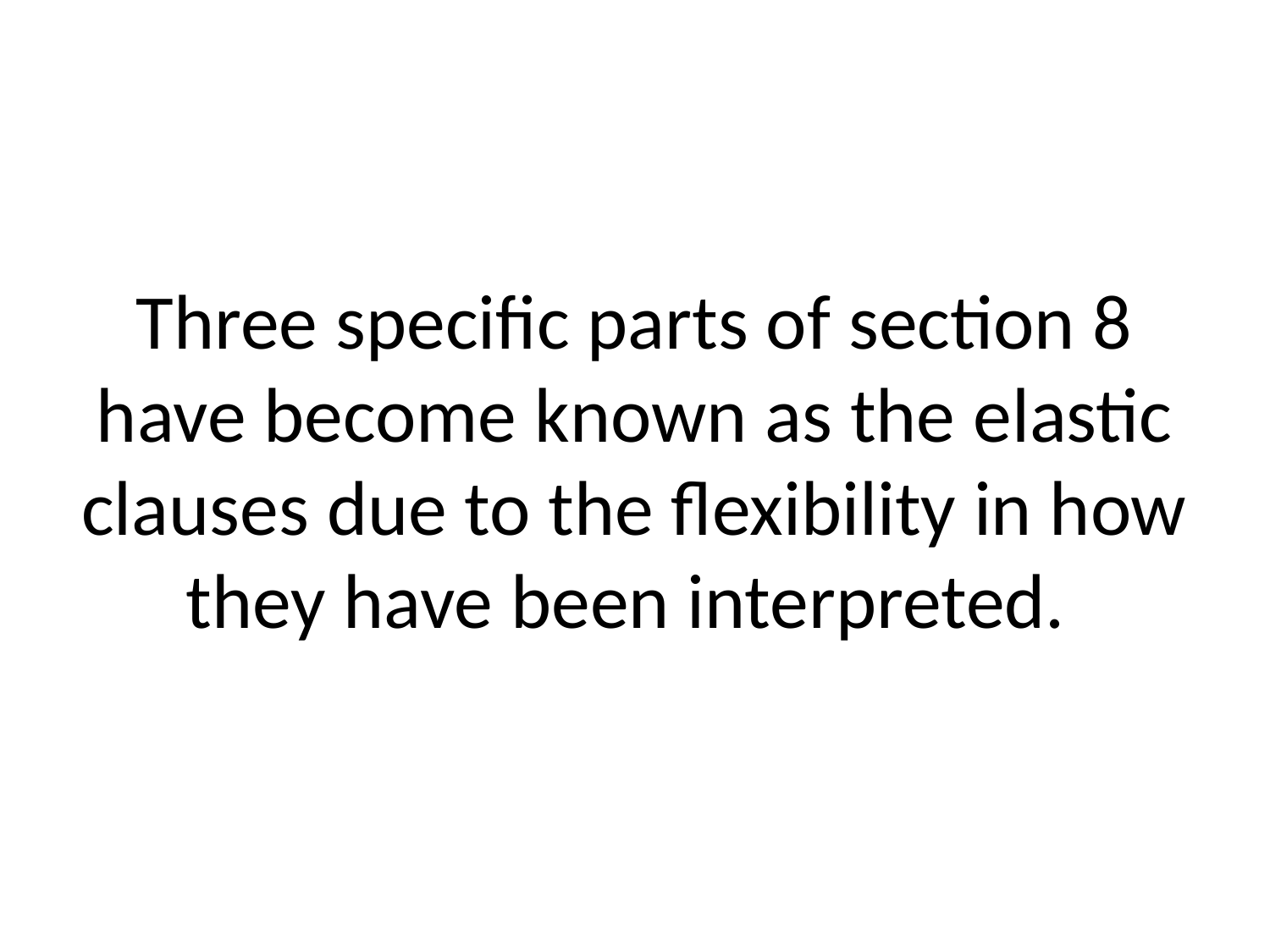

# Three specific parts of section 8 have become known as the elastic clauses due to the flexibility in how they have been interpreted.